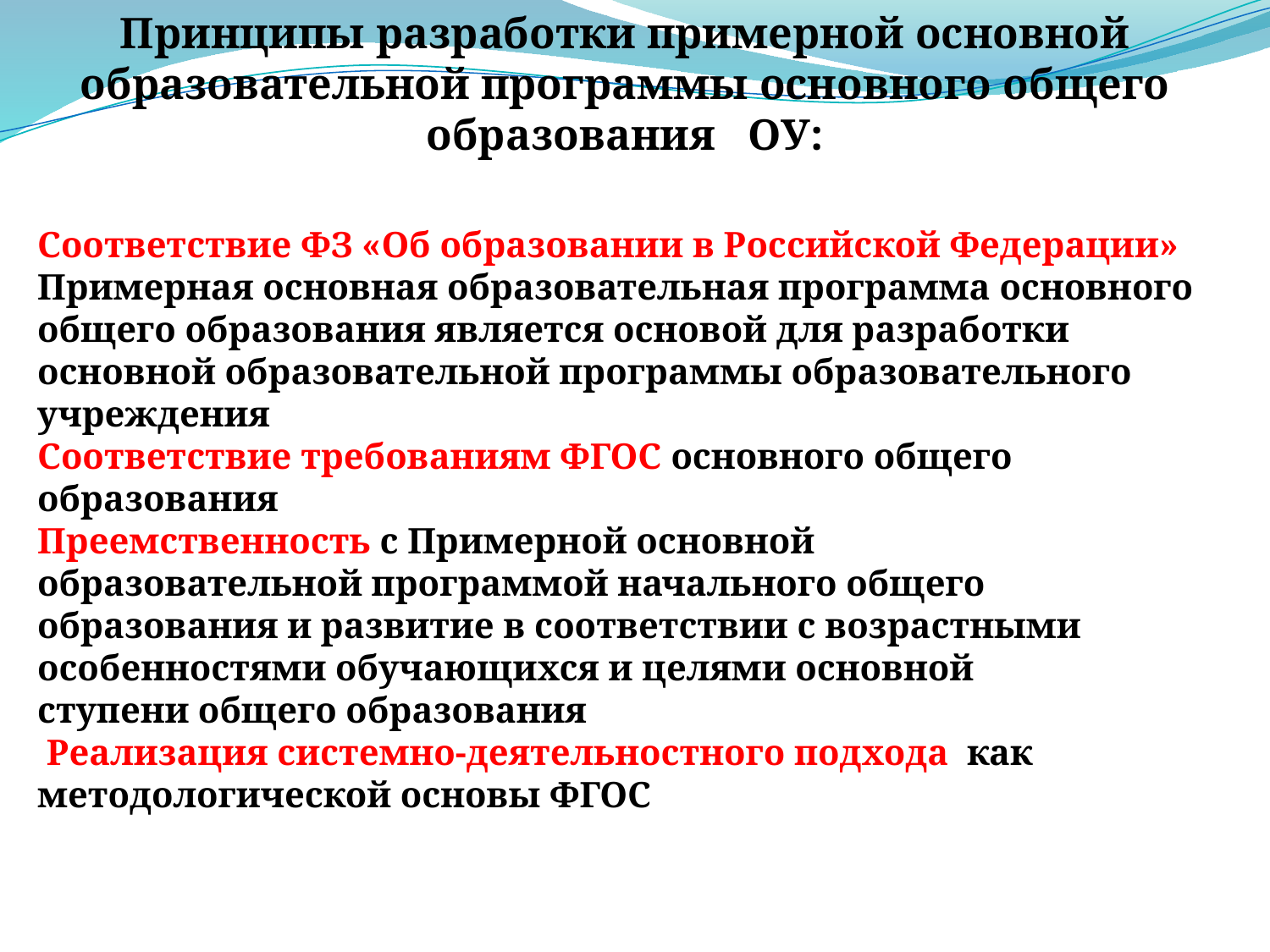

Принципы разработки примерной основной
образовательной программы основного общего
образования   ОУ:
Соответствие ФЗ «Об образовании в Российской Федерации»
Примерная основная образовательная программа основного
общего образования является основой для разработки
основной образовательной программы образовательного
учреждения
Соответствие требованиям ФГОС основного общего
образования
Преемственность с Примерной основной
образовательной программой начального общего
образования и развитие в соответствии с возрастными
особенностями обучающихся и целями основной
ступени общего образования
 Реализация системно-деятельностного подхода  как
методологической основы ФГОС